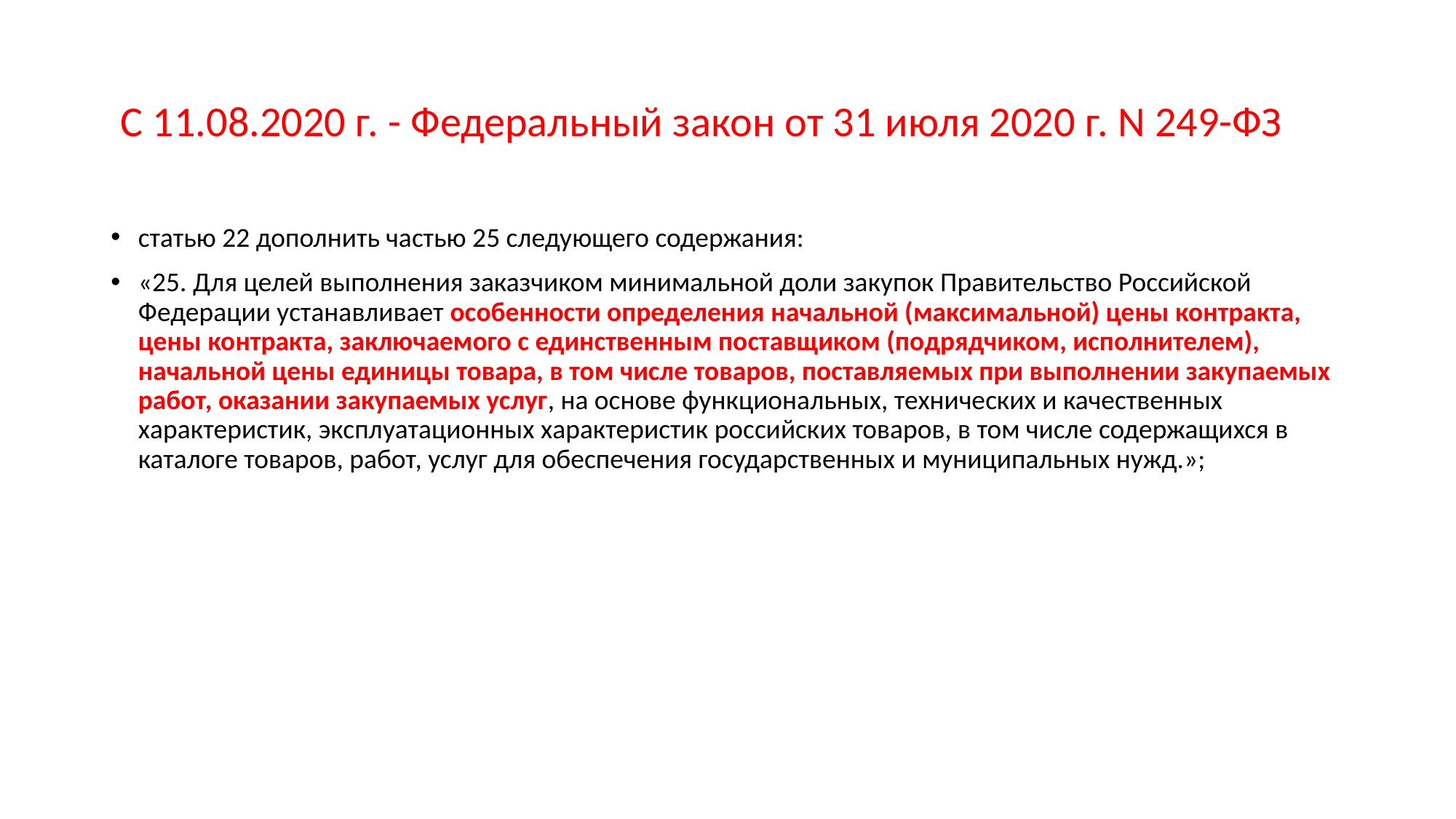

# С 11.08.2020 г. - Федеральный закон от 31 июля 2020 г. N 249-ФЗ
статью 22 дополнить частью 25 следующего содержания:
«25. Для целей выполнения заказчиком минимальной доли закупок Правительство Российской Федерации устанавливает особенности определения начальной (максимальной) цены контракта, цены контракта, заключаемого с единственным поставщиком (подрядчиком, исполнителем), начальной цены единицы товара, в том числе товаров, поставляемых при выполнении закупаемых работ, оказании закупаемых услуг, на основе функциональных, технических и качественных характеристик, эксплуатационных характеристик российских товаров, в том числе содержащихся в каталоге товаров, работ, услуг для обеспечения государственных и муниципальных нужд.»;